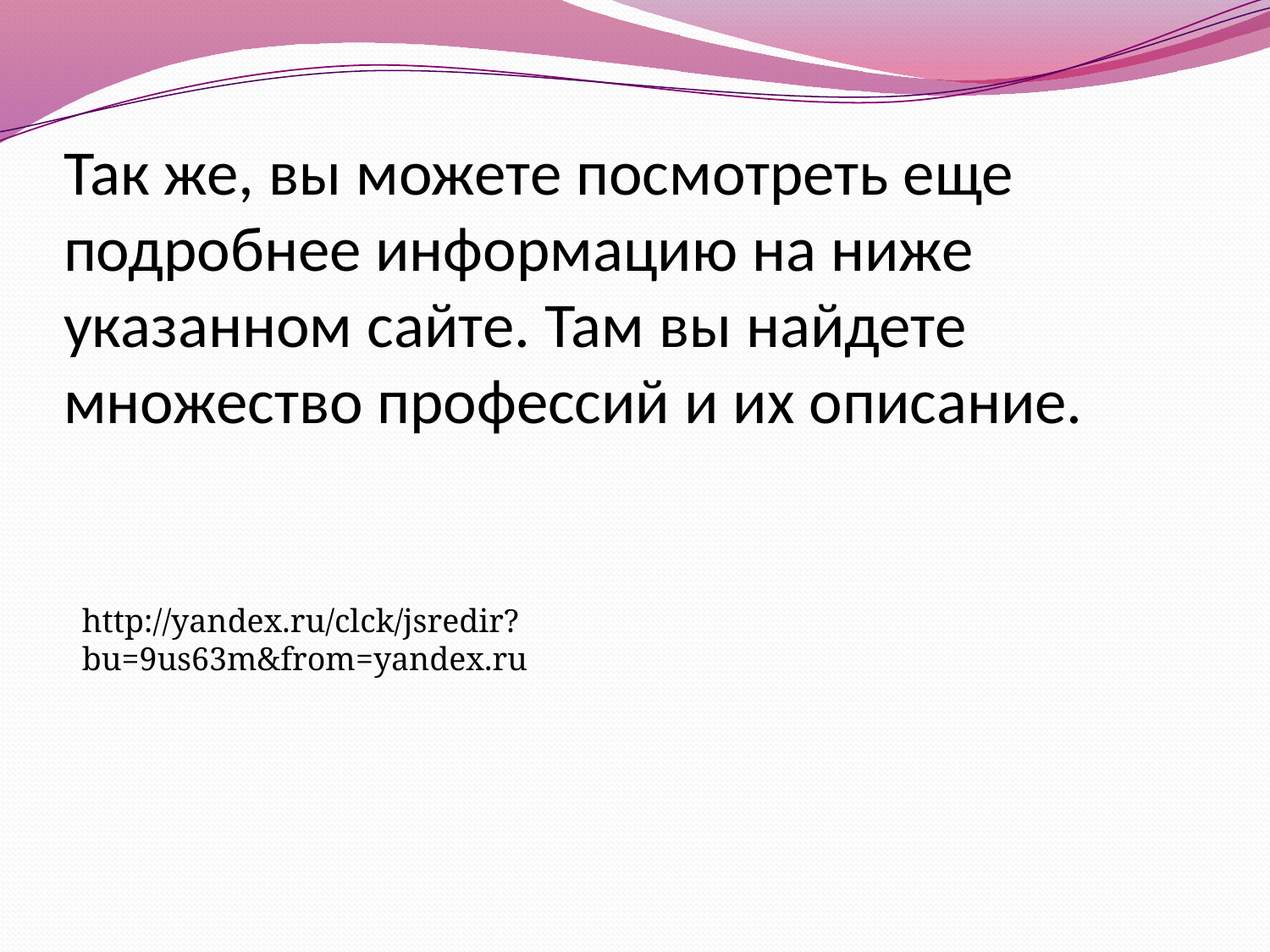

# Так же, вы можете посмотреть еще подробнее информацию на ниже указанном сайте. Там вы найдете множество профессий и их описание.
http://yandex.ru/clck/jsredir?bu=9us63m&from=yandex.ru